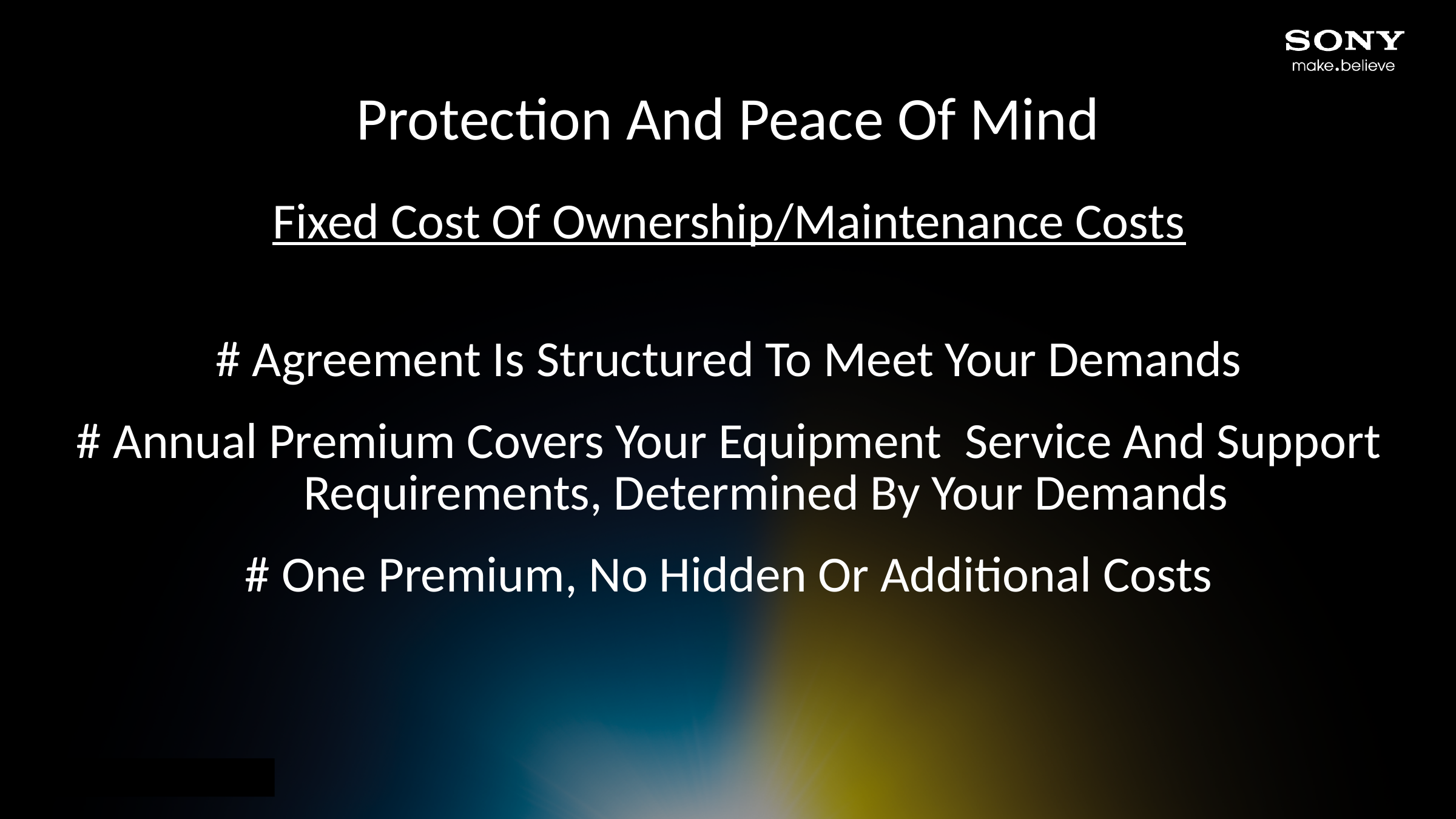

Protection And Peace Of Mind

Fixed Cost Of Ownership/Maintenance Costs

# Agreement Is Structured To Meet Your Demands
# Annual Premium Covers Your Equipment  Service And Support Requirements, Determined By Your Demands
# One Premium, No Hidden Or Additional Costs